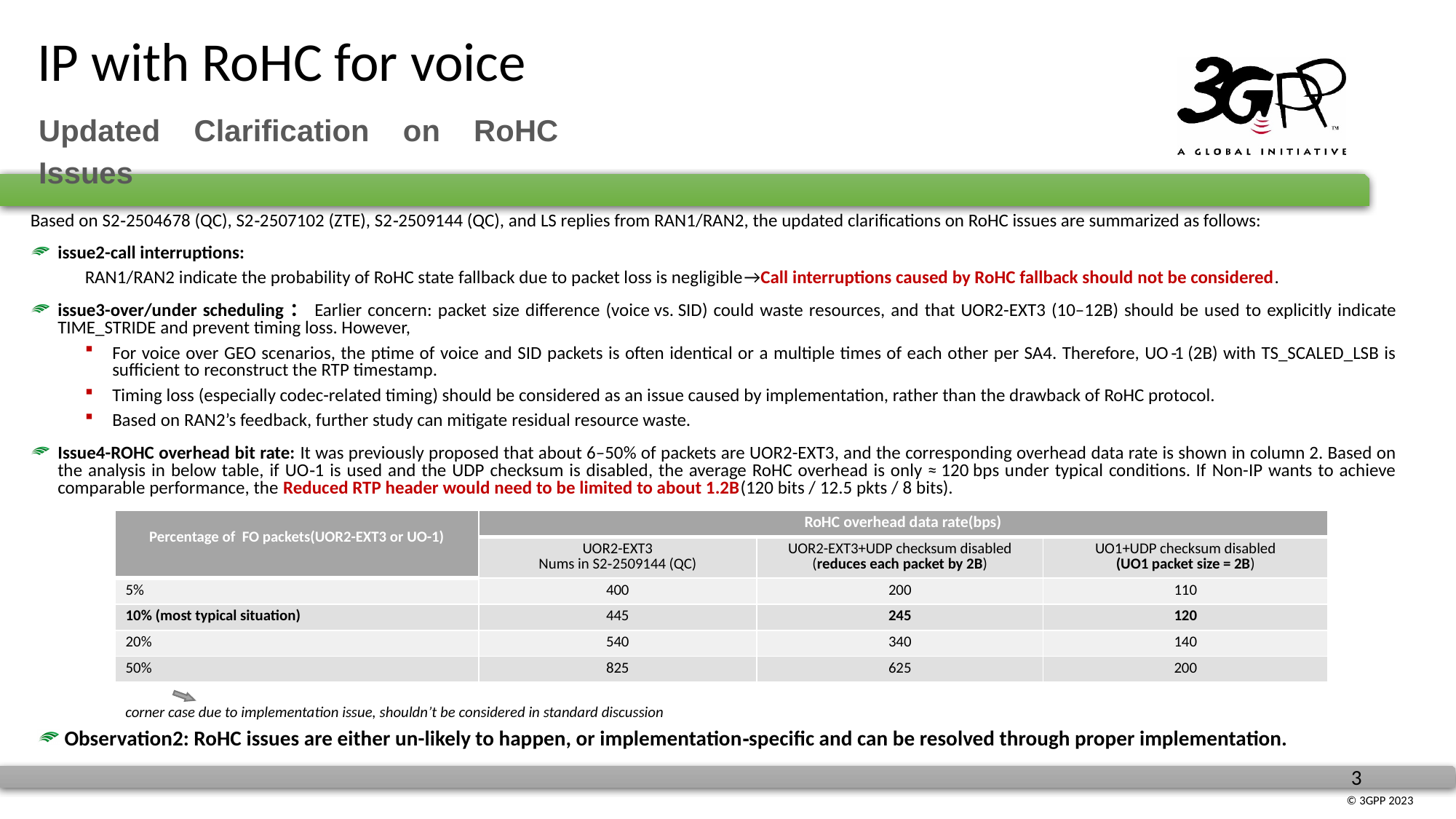

# IP with RoHC for voice
Updated Clarification on RoHC Issues

Based on S2‑2504678 (QC), S2‑2507102 (ZTE), S2‑2509144 (QC), and LS replies from RAN1/RAN2, the updated clarifications on RoHC issues are summarized as follows:
issue2-call interruptions:
RAN1/RAN2 indicate the probability of RoHC state fallback due to packet loss is negligible→Call interruptions caused by RoHC fallback should not be considered.
issue3-over/under scheduling：Earlier concern: packet size difference (voice vs. SID) could waste resources, and that UOR2-EXT3 (10–12B) should be used to explicitly indicate TIME_STRIDE and prevent timing loss. However,
For voice over GEO scenarios, the ptime of voice and SID packets is often identical or a multiple times of each other per SA4. Therefore, UO‑1 (2B) with TS_SCALED_LSB is sufficient to reconstruct the RTP timestamp.
Timing loss (especially codec-related timing) should be considered as an issue caused by implementation, rather than the drawback of RoHC protocol.
Based on RAN2’s feedback, further study can mitigate residual resource waste.
Issue4-ROHC overhead bit rate: It was previously proposed that about 6–50% of packets are UOR2-EXT3, and the corresponding overhead data rate is shown in column 2. Based on the analysis in below table, if UO‑1 is used and the UDP checksum is disabled, the average RoHC overhead is only ≈ 120 bps under typical conditions. If Non-IP wants to achieve comparable performance, the Reduced RTP header would need to be limited to about 1.2B(120 bits / 12.5 pkts / 8 bits).
| Percentage of FO packets(UOR2-EXT3 or UO-1) | RoHC overhead data rate(bps) |  |  |
| --- | --- | --- | --- |
|  | UOR2-EXT3 Nums in S2‑2509144 (QC) | UOR2-EXT3+UDP checksum disabled (reduces each packet by 2B) | UO1+UDP checksum disabled (UO1 packet size = 2B) |
| 5% | 400 | 200 | 110 |
| 10% (most typical situation) | 445 | 245 | 120 |
| 20% | 540 | 340 | 140 |
| 50% | 825 | 625 | 200 |

corner case due to implementation issue, shouldn’t be considered in standard discussion
Observation2: RoHC issues are either un-likely to happen, or implementation‑specific and can be resolved through proper implementation.